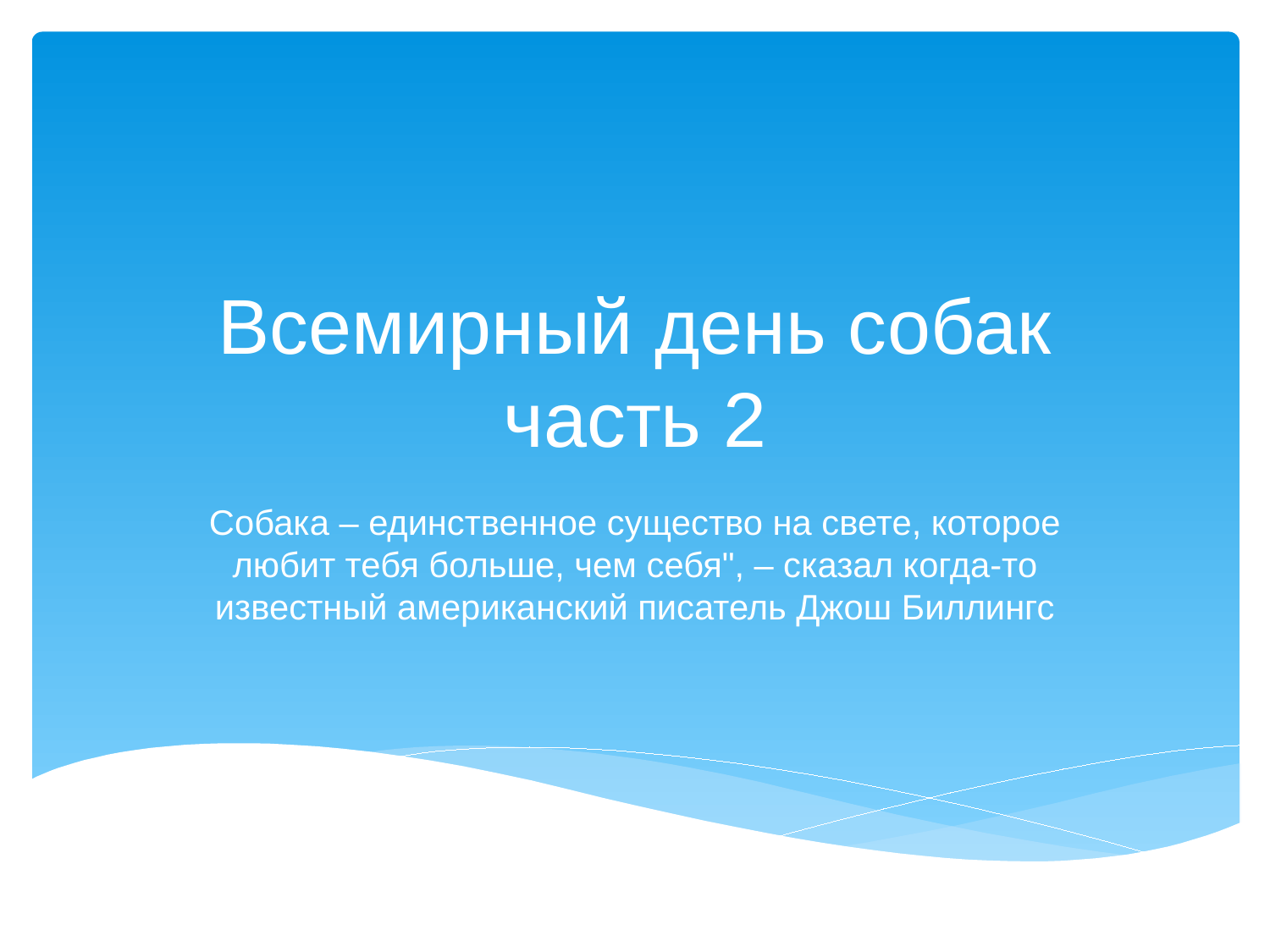

# Всемирный день собак часть 2
Собака – единственное существо на свете, которое любит тебя больше, чем себя", – сказал когда-то известный американский писатель Джош Биллингс